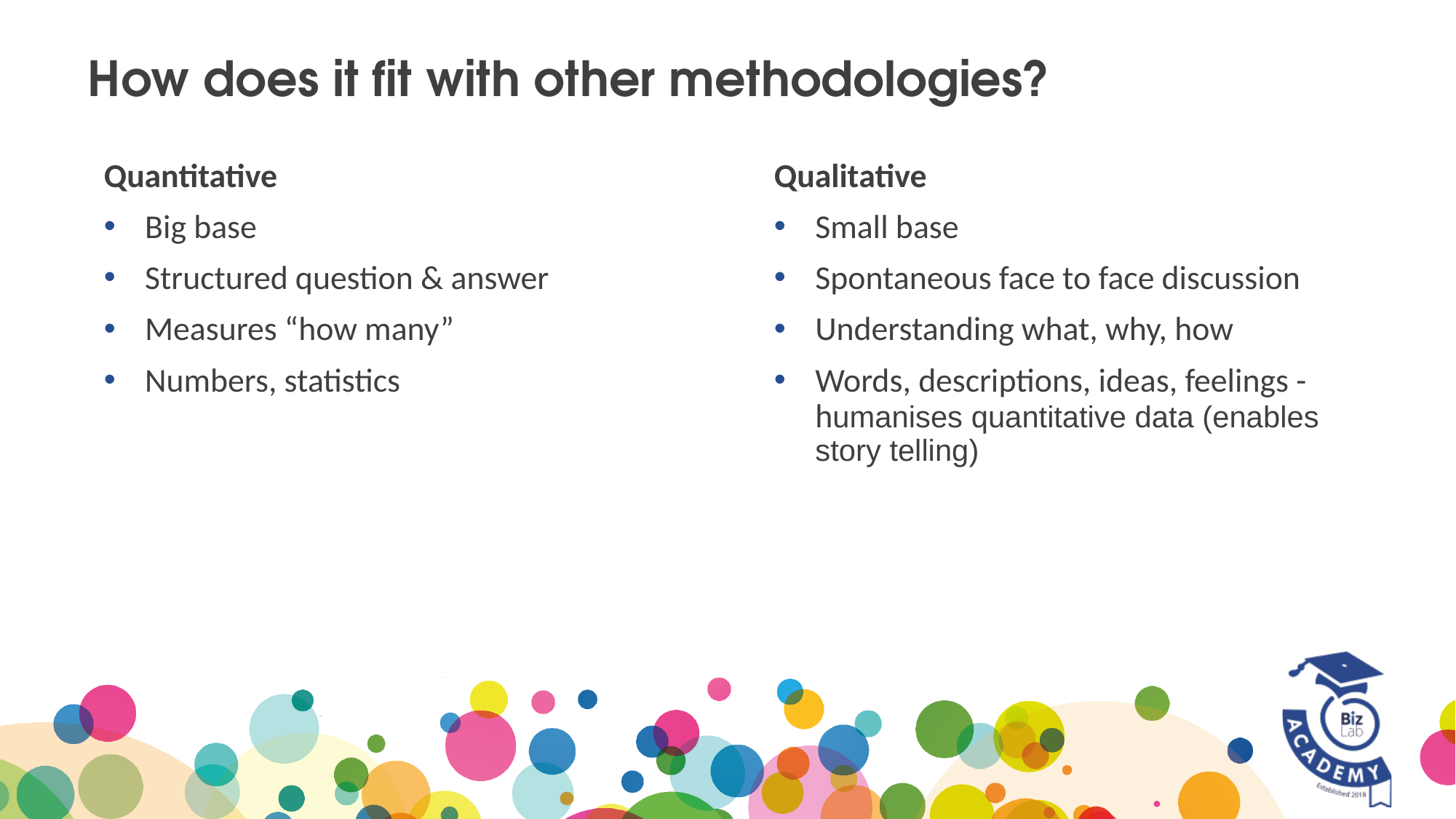

# How does it fit with other methodologies?
Quantitative
Big base
Structured question & answer
Measures “how many”
Numbers, statistics

Qualitative
Small base
Spontaneous face to face discussion
Understanding what, why, how
Words, descriptions, ideas, feelings - humanises quantitative data (enables story telling)